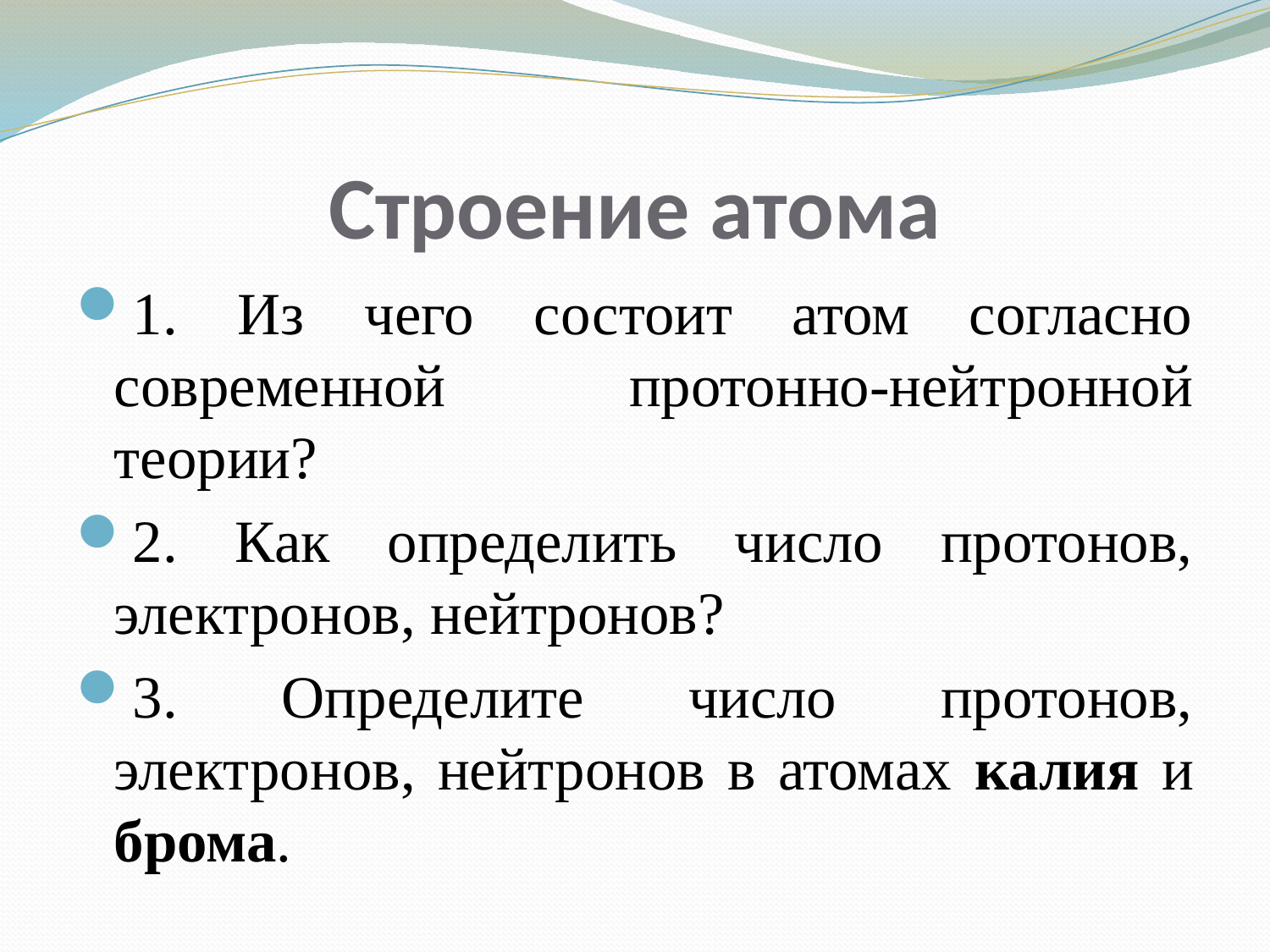

# Строение атома
1. Из чего состоит атом согласно современной протонно-нейтронной теории?
2. Как определить число протонов, электронов, нейтронов?
3. Определите число протонов, электронов, нейтронов в атомах калия и брома.